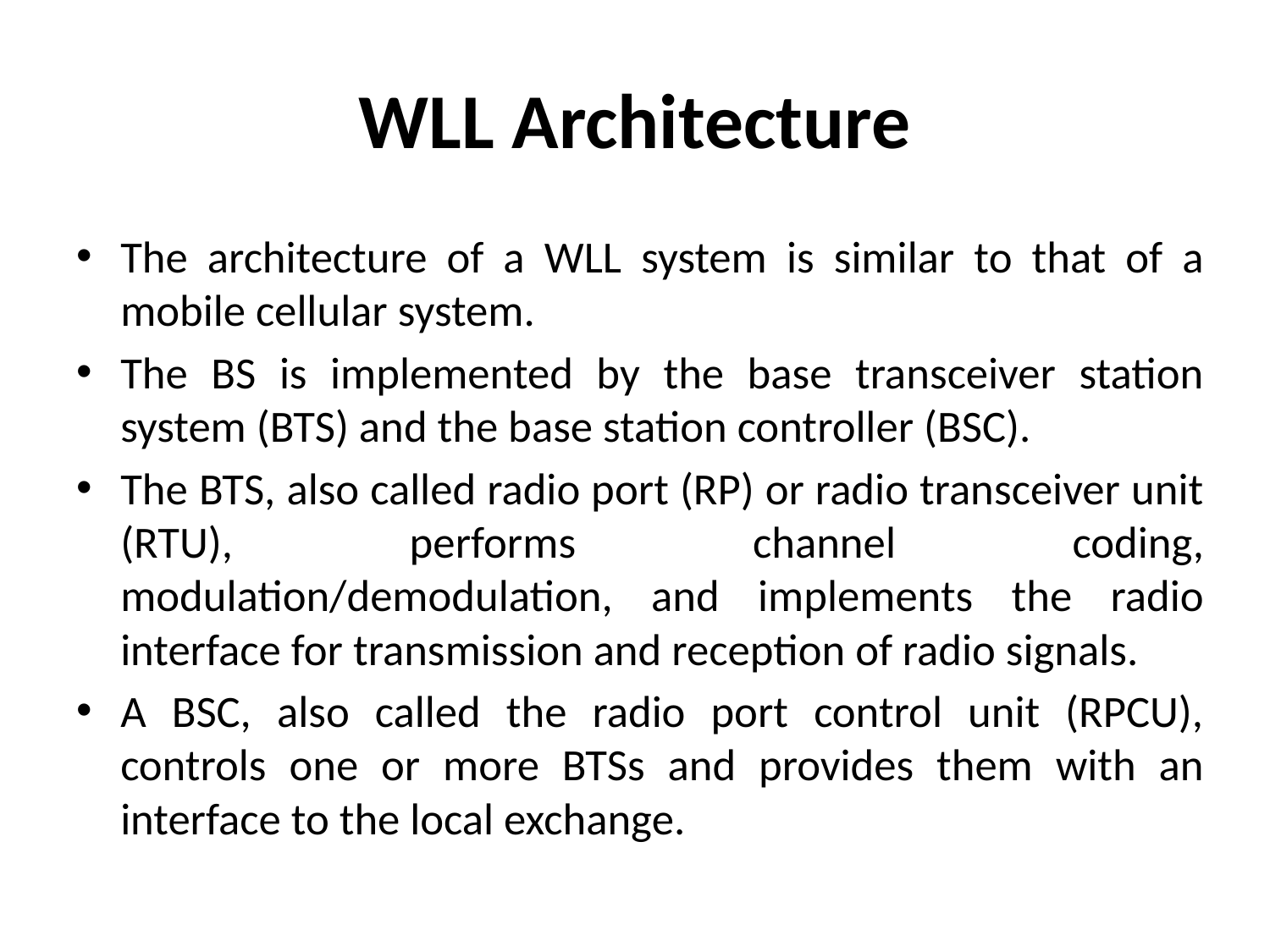

# WLL Architecture
The architecture of a WLL system is similar to that of a mobile cellular system.
The BS is implemented by the base transceiver station system (BTS) and the base station controller (BSC).
The BTS, also called radio port (RP) or radio transceiver unit (RTU), performs channel coding, modulation/demodulation, and implements the radio interface for transmission and reception of radio signals.
A BSC, also called the radio port control unit (RPCU), controls one or more BTSs and provides them with an interface to the local exchange.